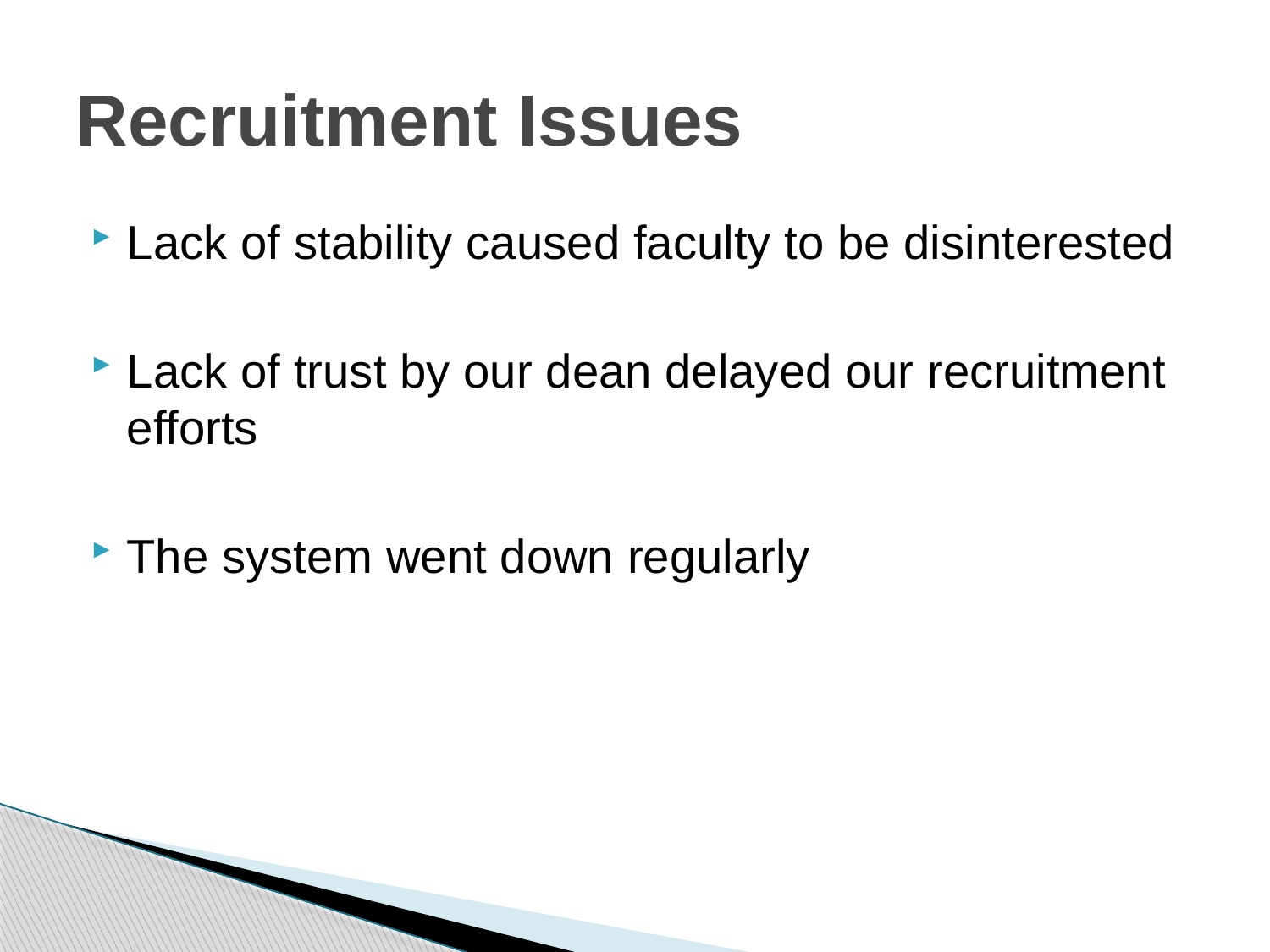

# Recruitment Issues
Lack of stability caused faculty to be disinterested

Lack of trust by our dean delayed our recruitment efforts

The system went down regularly